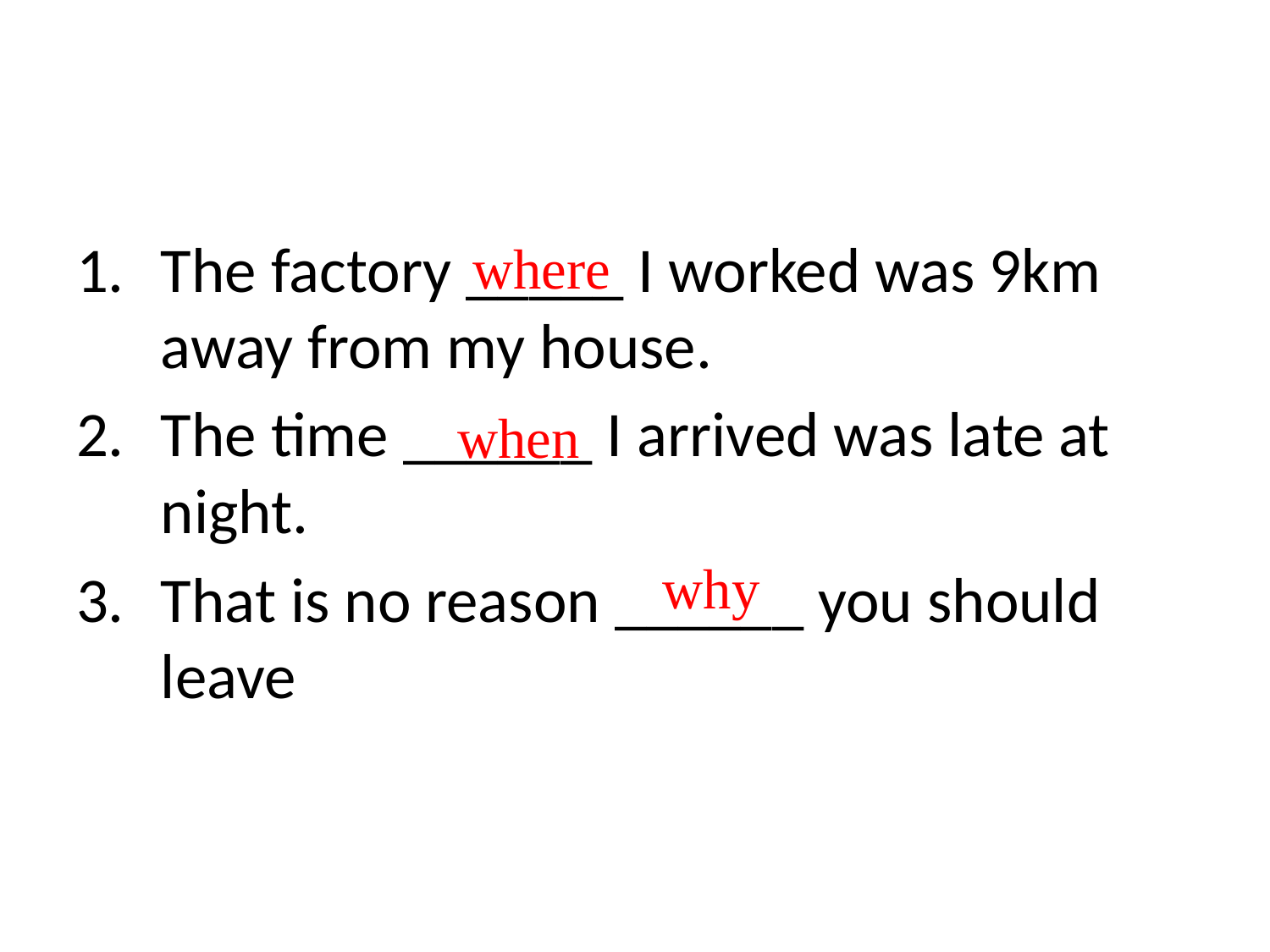

The factory _____ I worked was 9km away from my house.
The time ______ I arrived was late at night.
That is no reason ______ you should leave
where
when
why